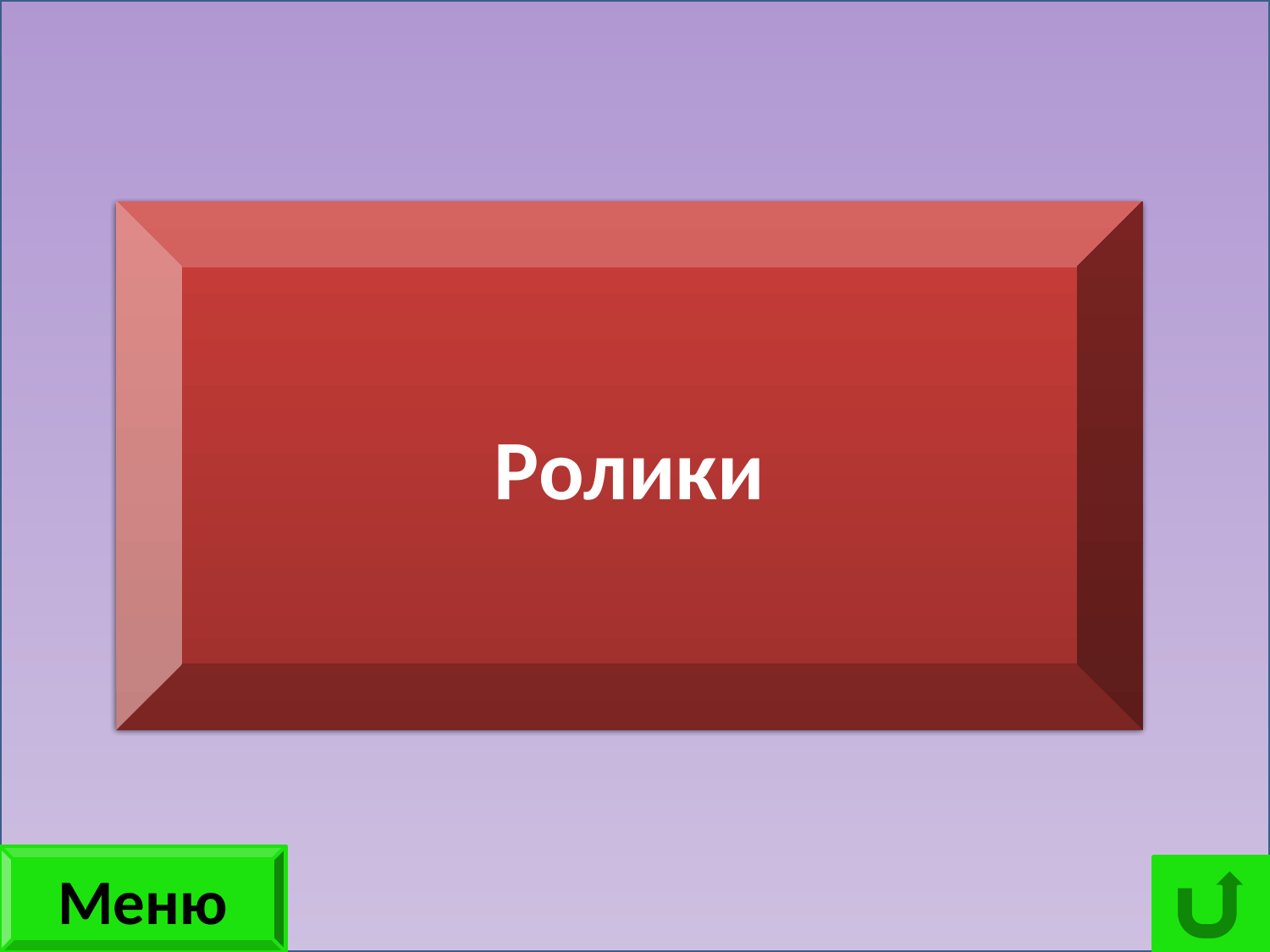

Как называется летний вариант коньков?

Ролики
Меню